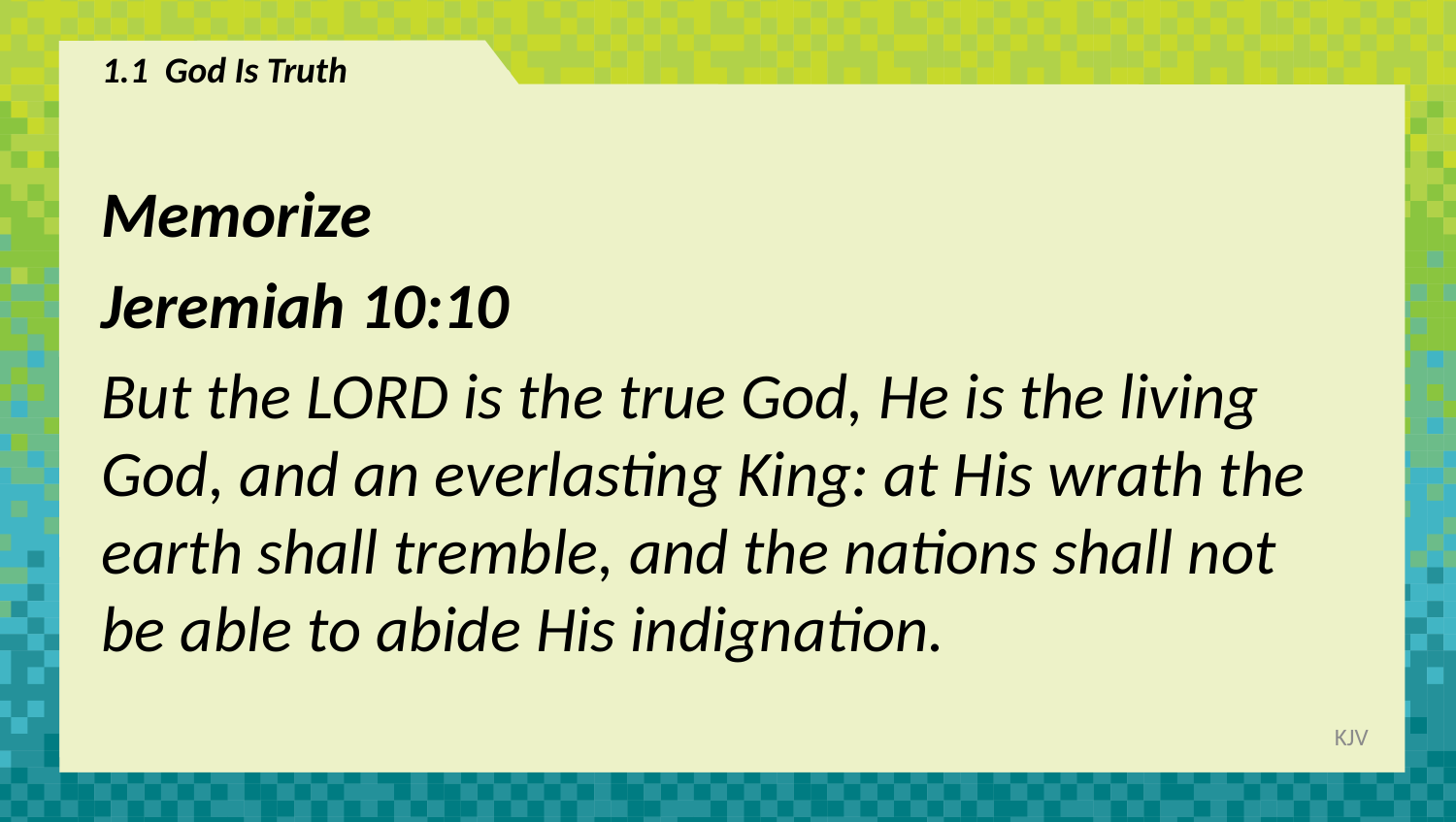

# 1.1  God Is Truth
Memorize
Jeremiah 10:10
But the LORD is the true God, He is the living God, and an everlasting King: at His wrath the earth shall tremble, and the nations shall not be able to abide His indignation.
KJV